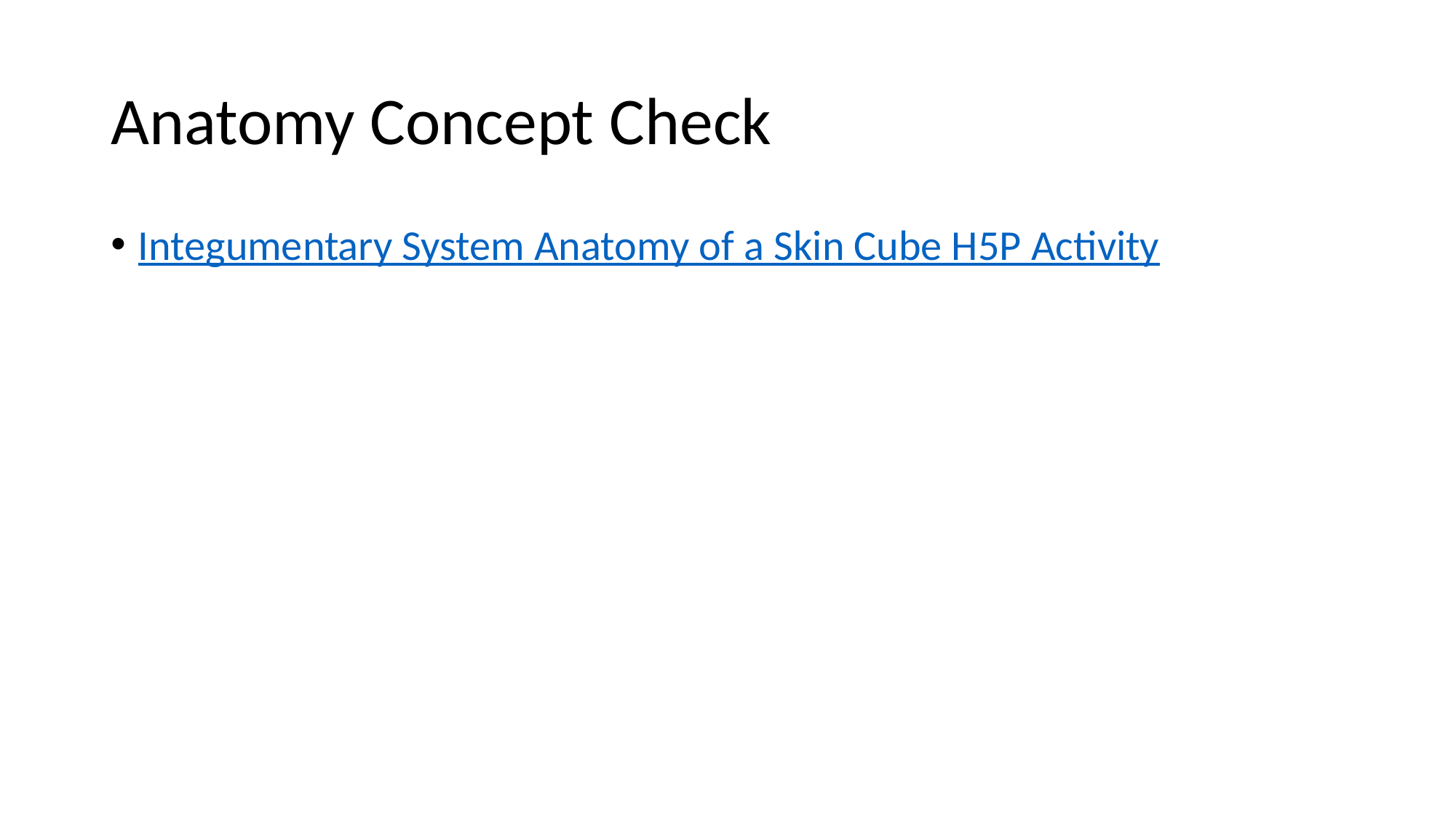

# Anatomy Concept Check
Integumentary System Anatomy of a Skin Cube H5P Activity